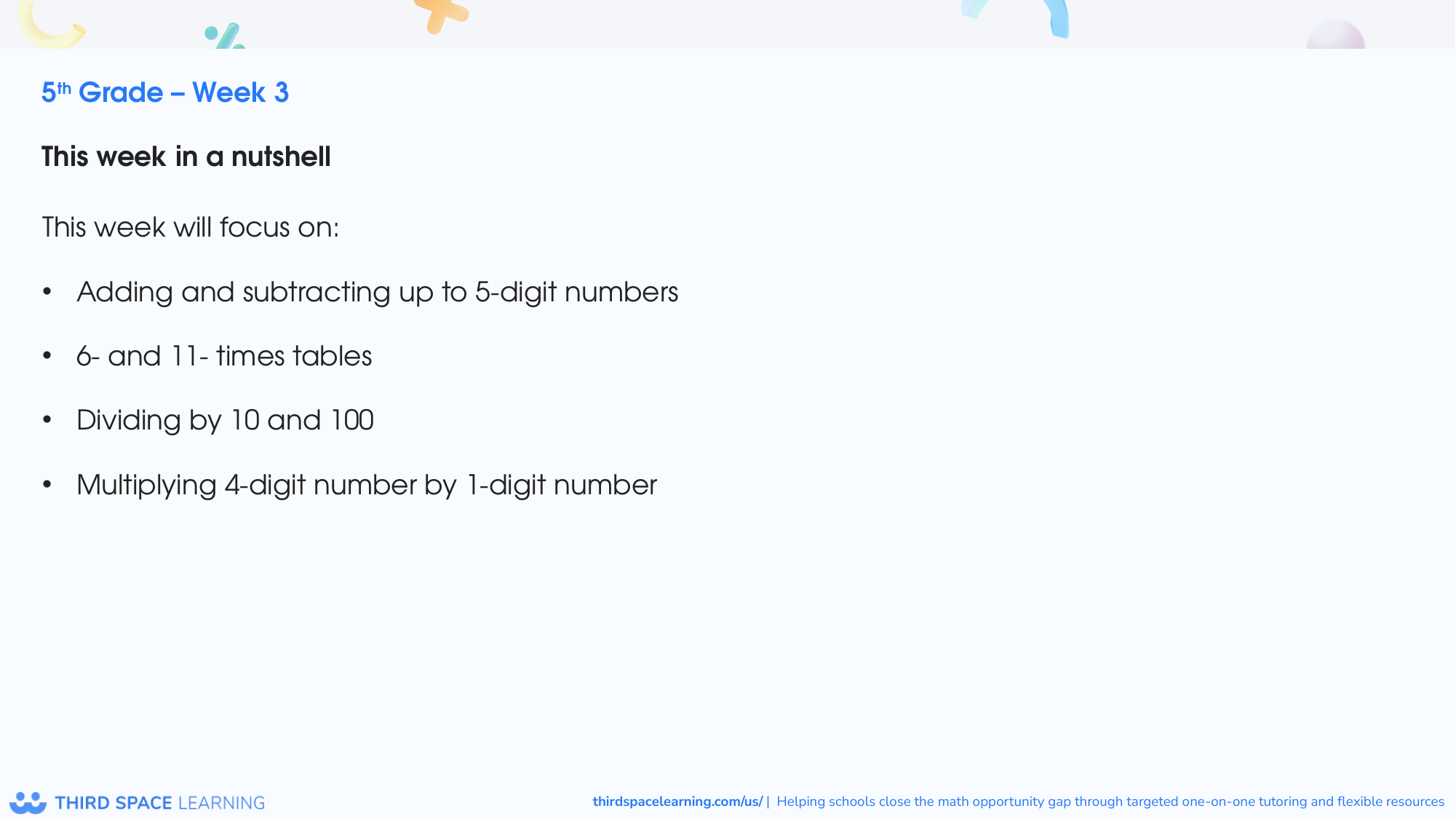

5th Grade – Week 3
This week in a nutshell
This week will focus on:
Adding and subtracting up to 5-digit numbers
6- and 11- times tables
Dividing by 10 and 100
Multiplying 4-digit number by 1-digit number